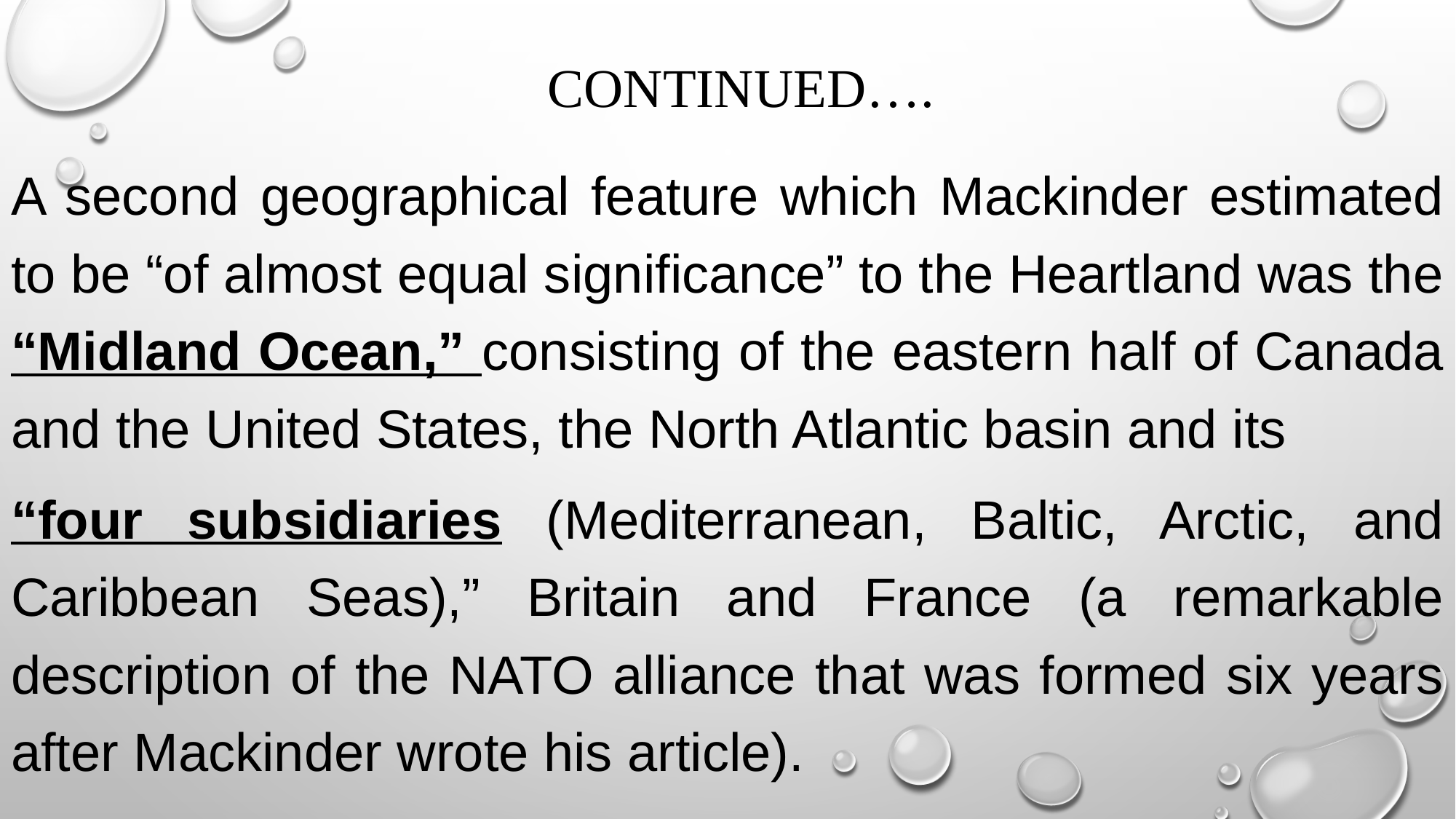

# continued….
A second geographical feature which Mackinder estimated to be “of almost equal significance” to the Heartland was the “Midland Ocean,” consisting of the eastern half of Canada and the United States, the North Atlantic basin and its
“four subsidiaries (Mediterranean, Baltic, Arctic, and Caribbean Seas),” Britain and France (a remarkable description of the NATO alliance that was formed six years after Mackinder wrote his article).